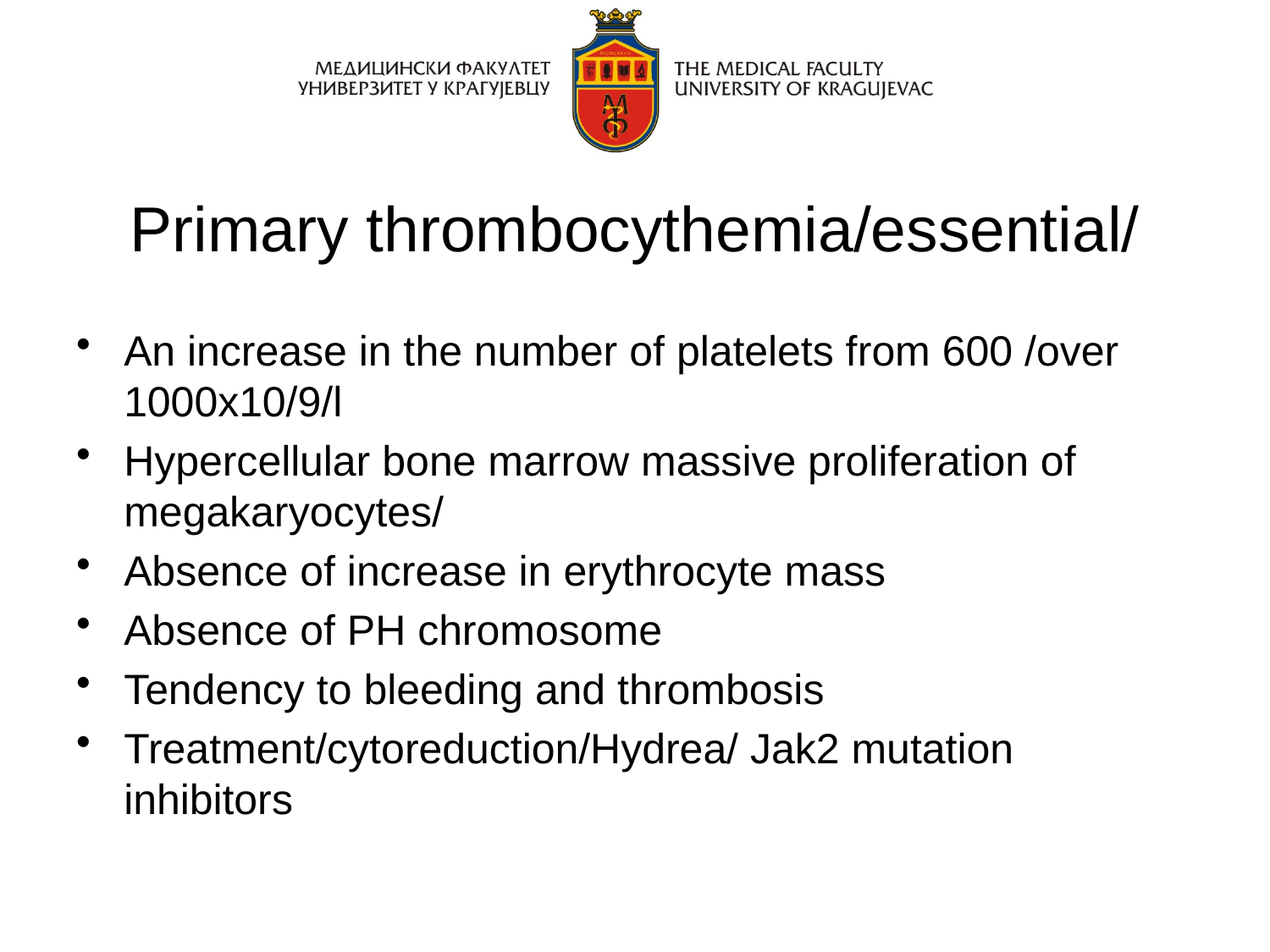

# Primary thrombocythemia/essential/
An increase in the number of platelets from 600 /over 1000x10/9/l
Hypercellular bone marrow massive proliferation of megakaryocytes/
Absence of increase in erythrocyte mass
Absence of PH chromosome
Tendency to bleeding and thrombosis
Treatment/cytoreduction/Hydrea/ Jak2 mutation inhibitors